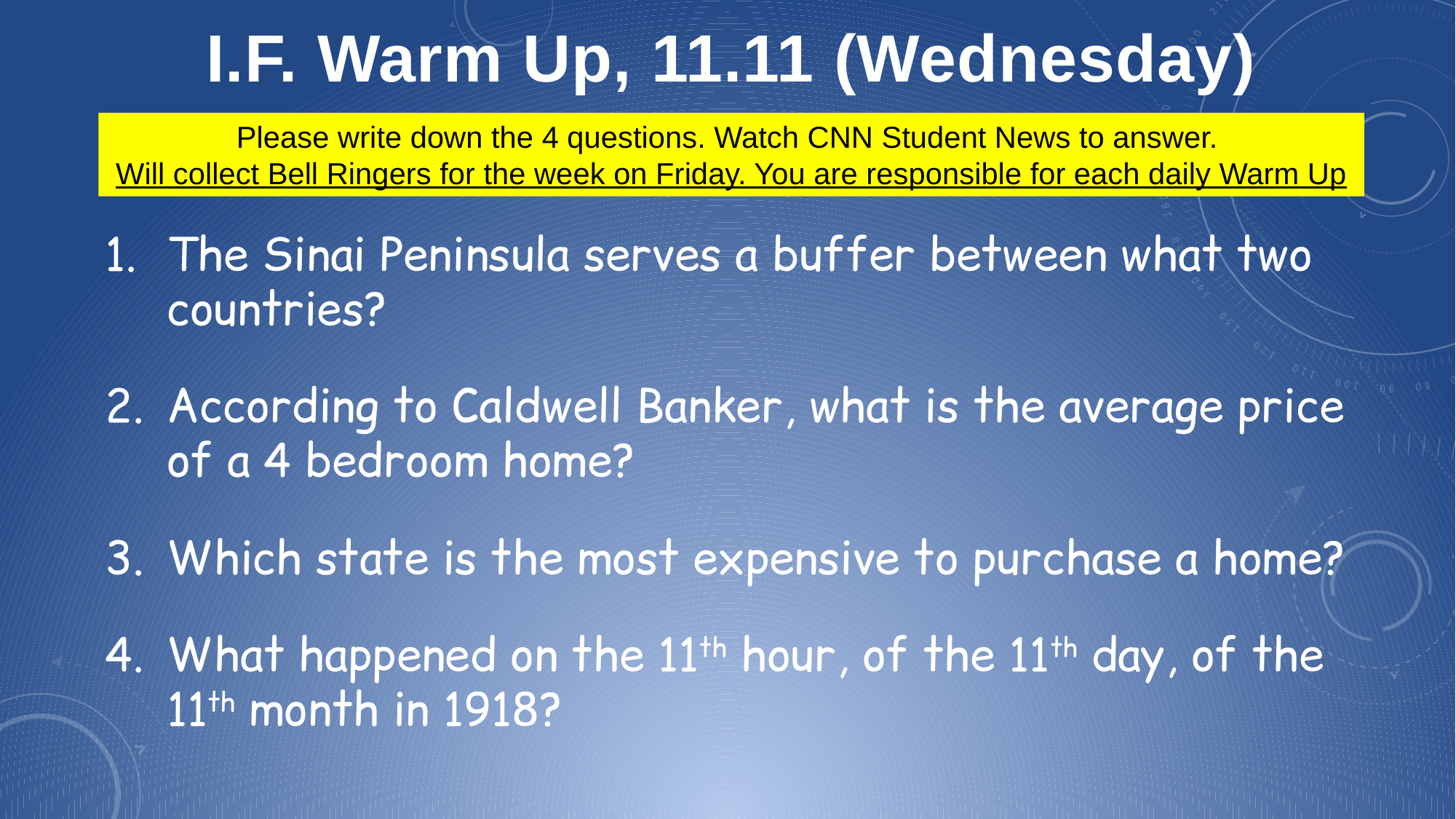

I.F. Warm Up, 11.11 (Wednesday)
Please write down the 4 questions. Watch CNN Student News to answer.
Will collect Bell Ringers for the week on Friday. You are responsible for each daily Warm Up
The Sinai Peninsula serves a buffer between what two countries?
According to Caldwell Banker, what is the average price of a 4 bedroom home?
Which state is the most expensive to purchase a home?
What happened on the 11th hour, of the 11th day, of the 11th month in 1918?